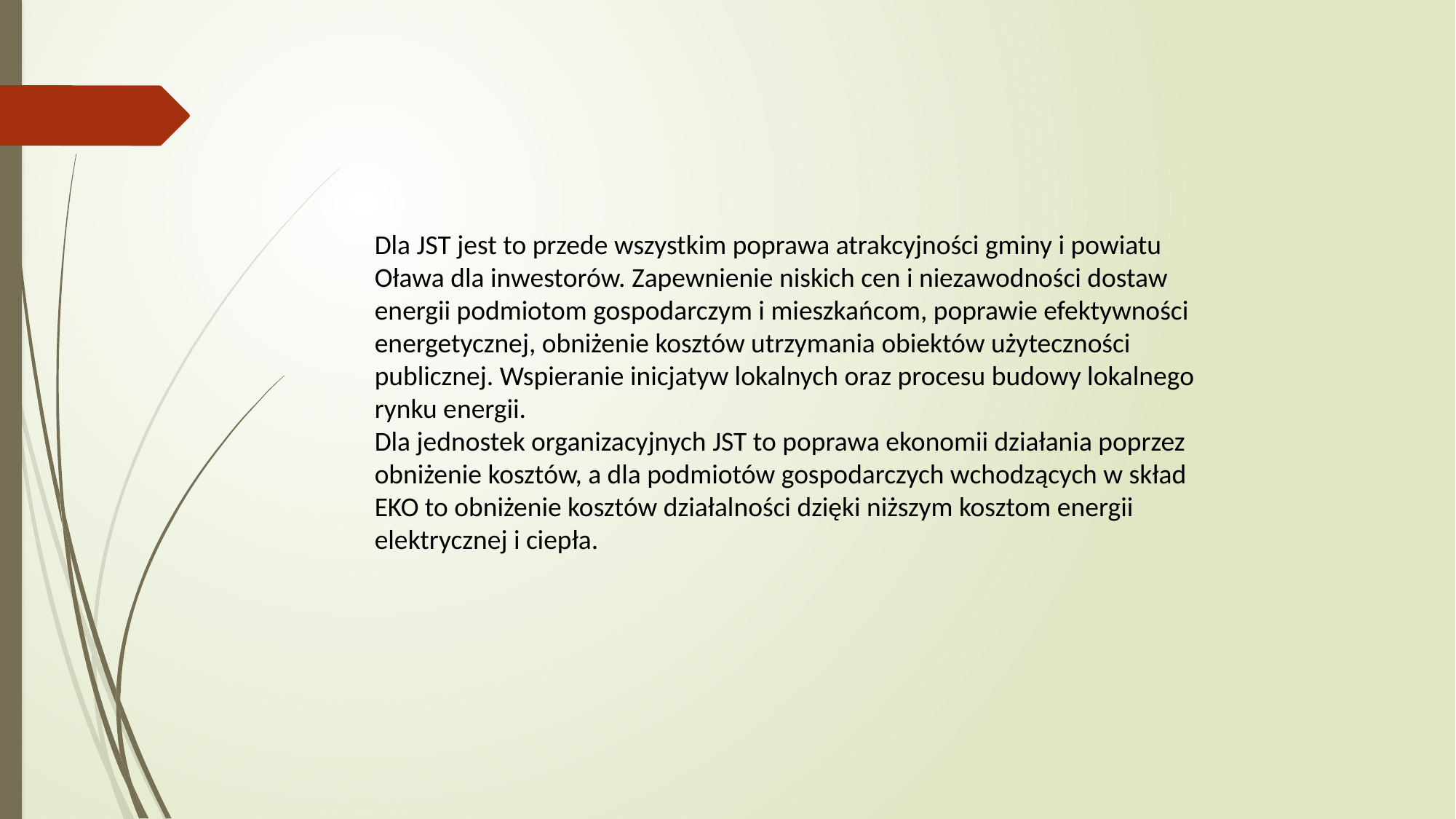

Dla JST jest to przede wszystkim poprawa atrakcyjności gminy i powiatu Oława dla inwestorów. Zapewnienie niskich cen i niezawodności dostaw energii podmiotom gospodarczym i mieszkańcom, poprawie efektywności energetycznej, obniżenie kosztów utrzymania obiektów użyteczności publicznej. Wspieranie inicjatyw lokalnych oraz procesu budowy lokalnego rynku energii.
Dla jednostek organizacyjnych JST to poprawa ekonomii działania poprzez obniżenie kosztów, a dla podmiotów gospodarczych wchodzących w skład EKO to obniżenie kosztów działalności dzięki niższym kosztom energii elektrycznej i ciepła.